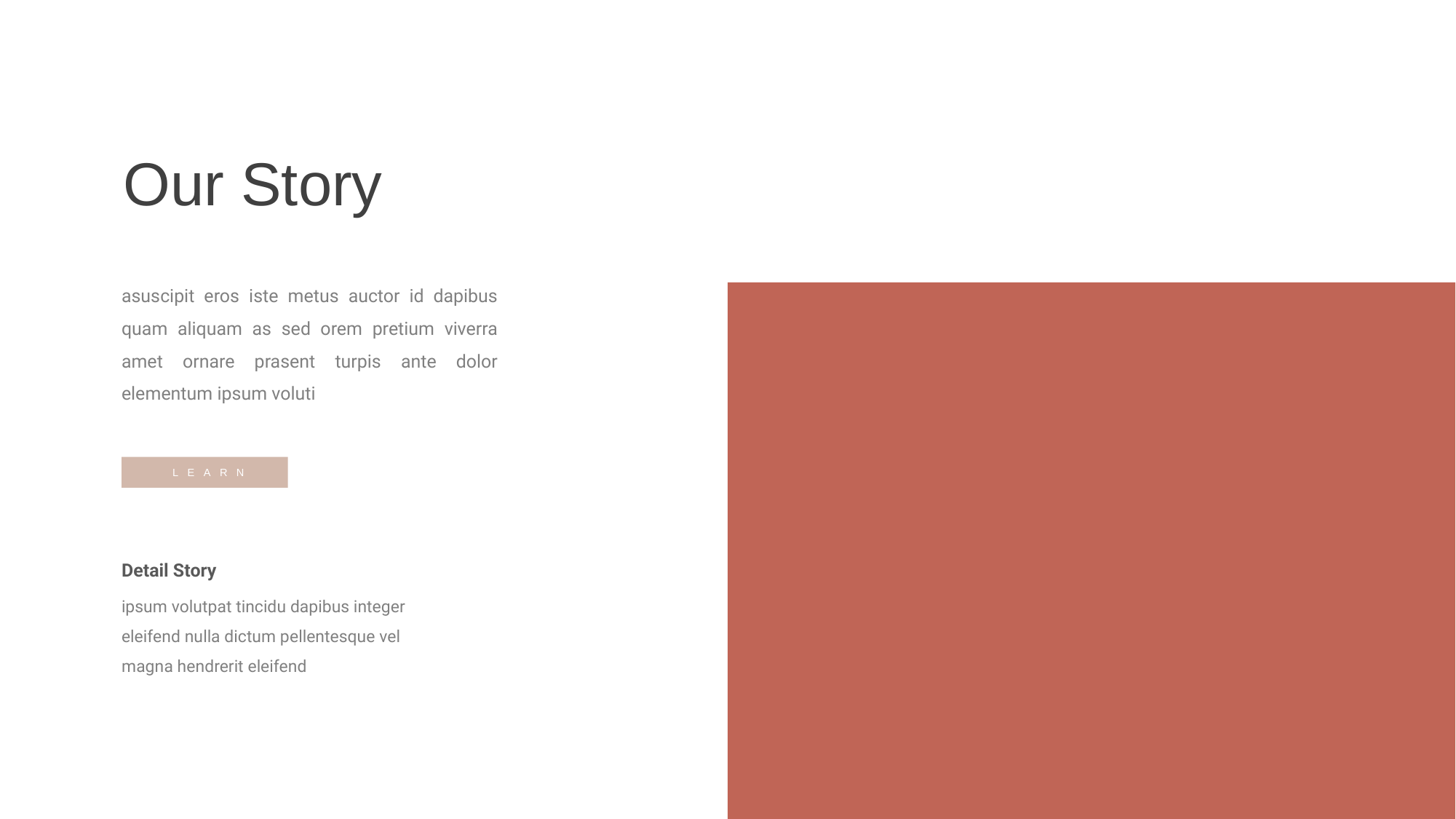

Our Story
asuscipit eros iste metus auctor id dapibus quam aliquam as sed orem pretium viverra amet ornare prasent turpis ante dolor elementum ipsum voluti

LEARN
Detail Story
ipsum volutpat tincidu dapibus integer eleifend nulla dictum pellentesque vel magna hendrerit eleifend